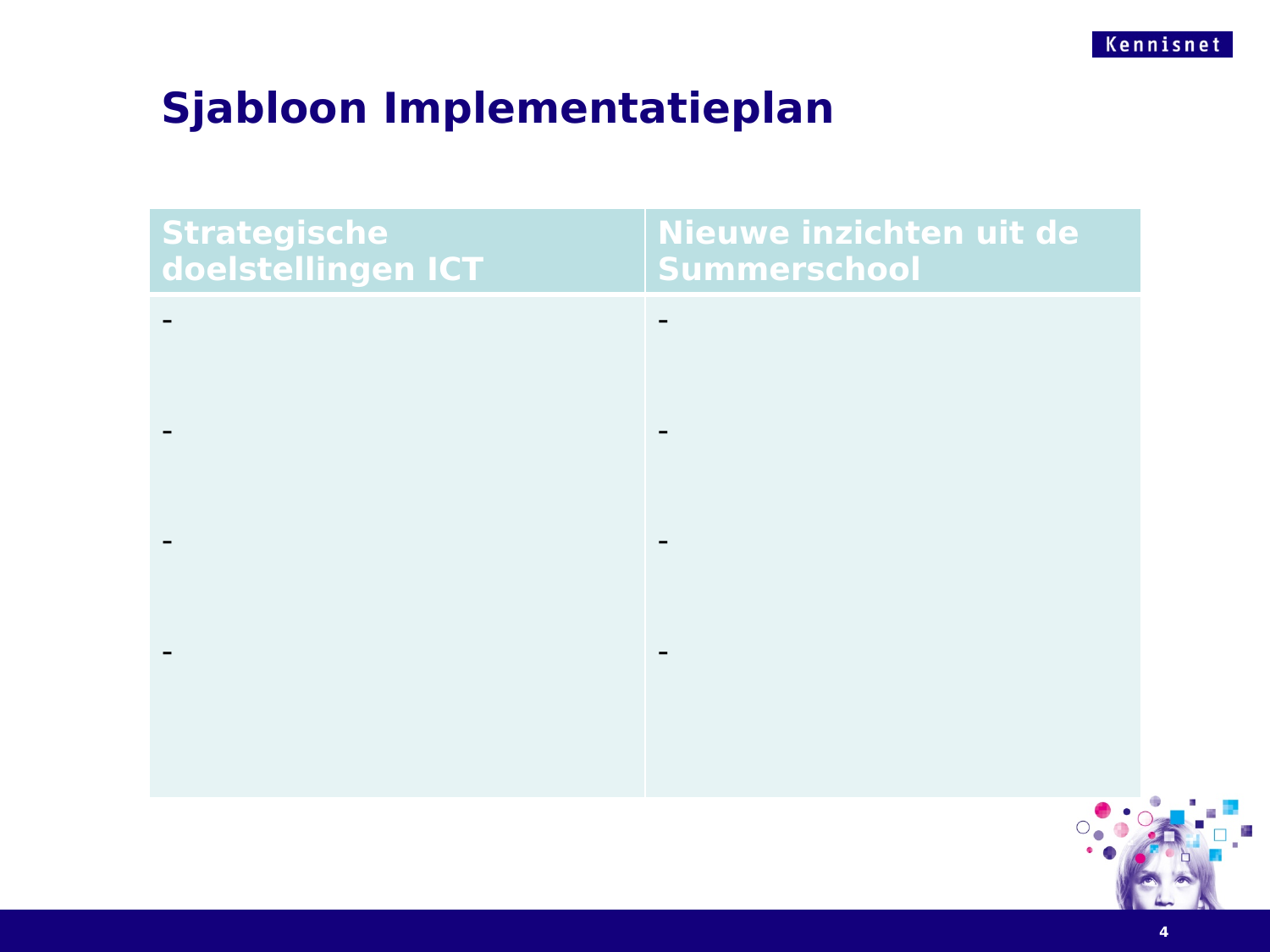

# Sjabloon Implementatieplan
| Strategische doelstellingen ICT | Nieuwe inzichten uit de Summerschool |
| --- | --- |
| - - - - | - - - - |
4